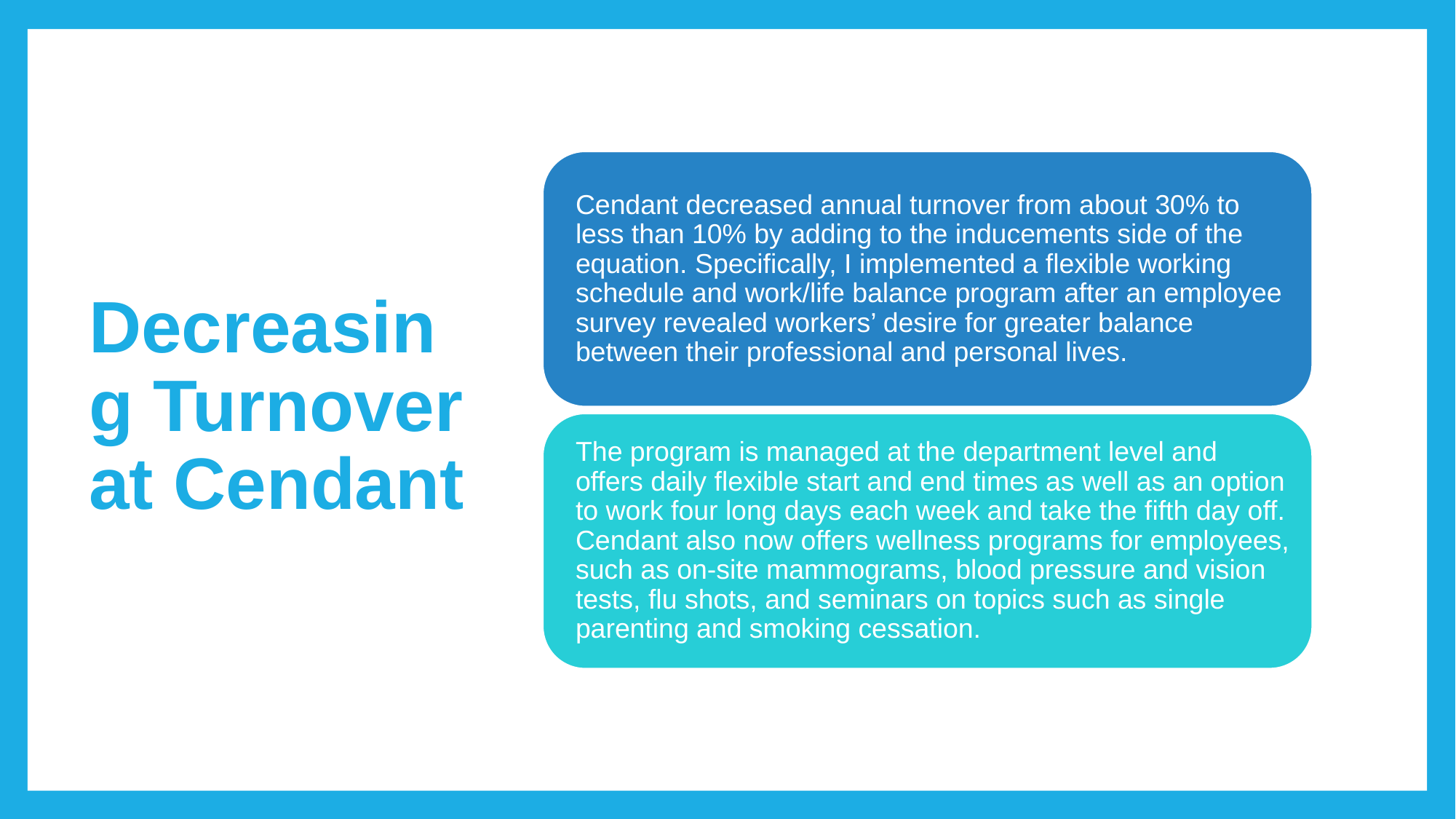

# Decreasing Turnover at Cendant
Cendant decreased annual turnover from about 30% to less than 10% by adding to the inducements side of the equation. Specifically, I implemented a flexible working schedule and work/life balance program after an employee survey revealed workers’ desire for greater balance between their professional and personal lives.
The program is managed at the department level and offers daily flexible start and end times as well as an option to work four long days each week and take the fifth day off. Cendant also now offers wellness programs for employees, such as on-site mammograms, blood pressure and vision tests, flu shots, and seminars on topics such as single parenting and smoking cessation.